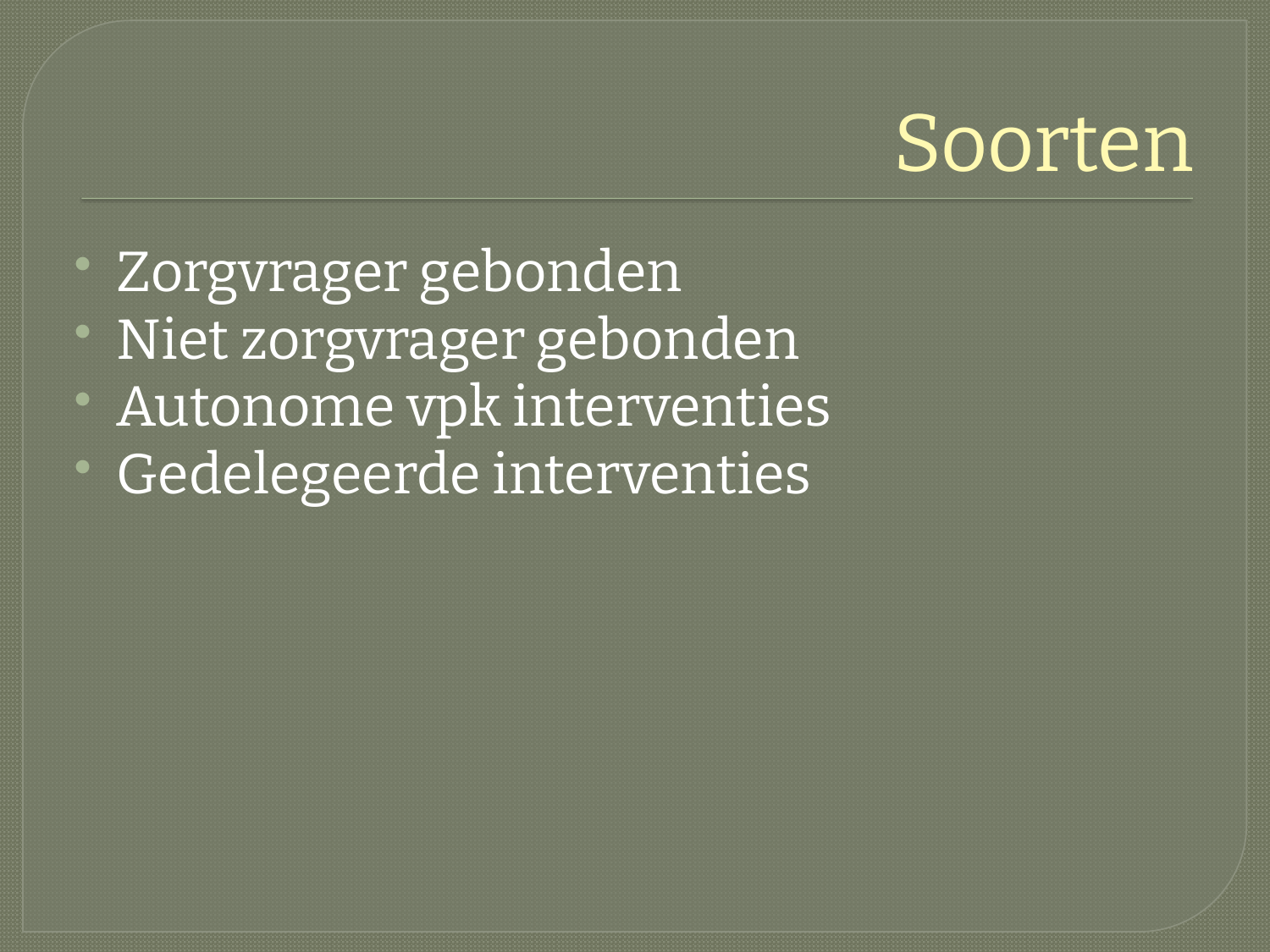

# Soorten
Zorgvrager gebonden
Niet zorgvrager gebonden
Autonome vpk interventies
Gedelegeerde interventies